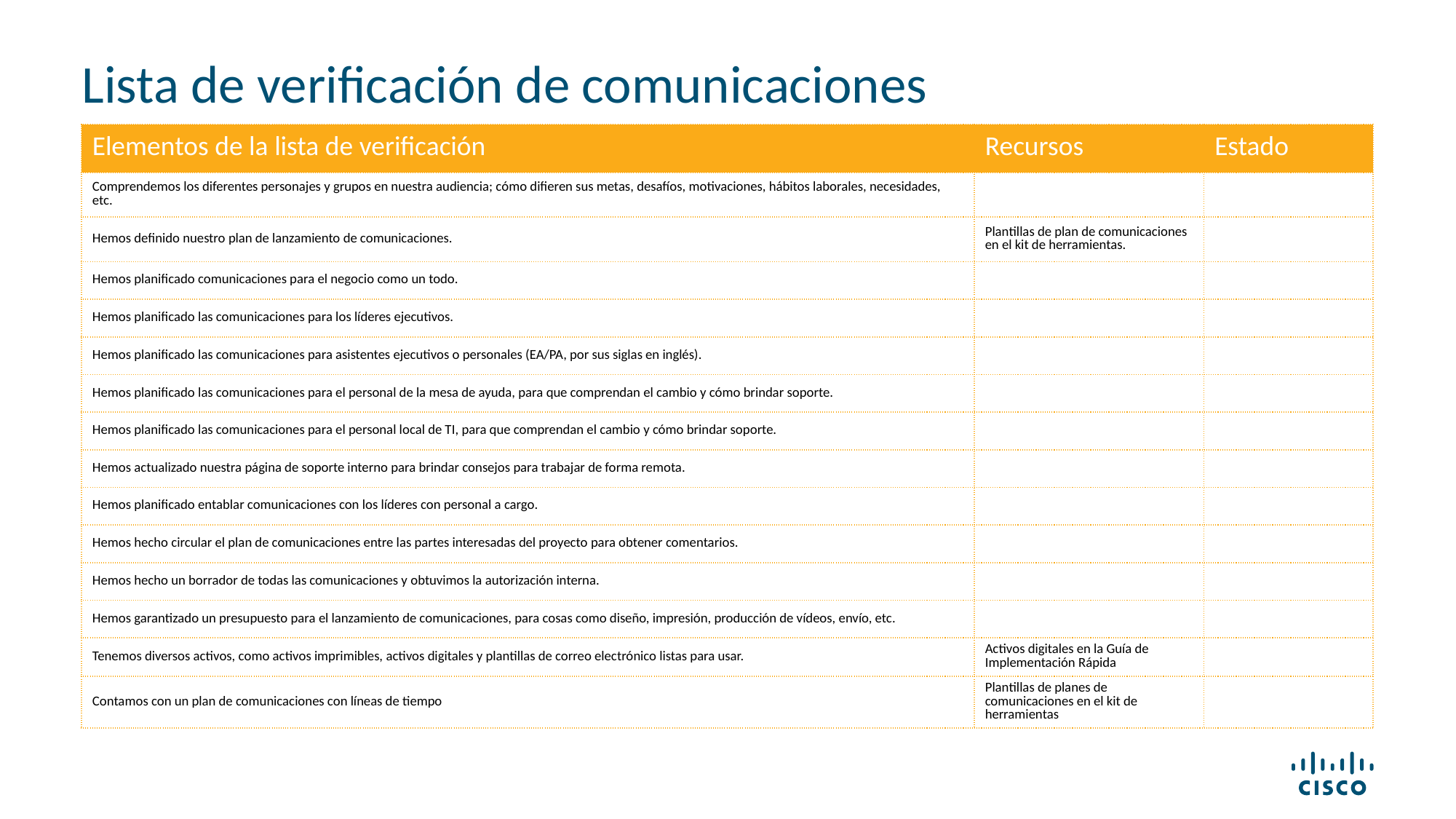

# Lista de verificación de comunicaciones
| Elementos de la lista de verificación | Recursos | Estado |
| --- | --- | --- |
| Comprendemos los diferentes personajes y grupos en nuestra audiencia; cómo difieren sus metas, desafíos, motivaciones, hábitos laborales, necesidades, etc. |  |  |
| Hemos definido nuestro plan de lanzamiento de comunicaciones. | Plantillas de plan de comunicaciones en el kit de herramientas. |  |
| Hemos planificado comunicaciones para el negocio como un todo. |  |  |
| Hemos planificado las comunicaciones para los líderes ejecutivos. |  |  |
| Hemos planificado las comunicaciones para asistentes ejecutivos o personales (EA/PA, por sus siglas en inglés). |  |  |
| Hemos planificado las comunicaciones para el personal de la mesa de ayuda, para que comprendan el cambio y cómo brindar soporte. |  |  |
| Hemos planificado las comunicaciones para el personal local de TI, para que comprendan el cambio y cómo brindar soporte. |  |  |
| Hemos actualizado nuestra página de soporte interno para brindar consejos para trabajar de forma remota. |  |  |
| Hemos planificado entablar comunicaciones con los líderes con personal a cargo. |  |  |
| Hemos hecho circular el plan de comunicaciones entre las partes interesadas del proyecto para obtener comentarios. |  |  |
| Hemos hecho un borrador de todas las comunicaciones y obtuvimos la autorización interna. |  |  |
| Hemos garantizado un presupuesto para el lanzamiento de comunicaciones, para cosas como diseño, impresión, producción de vídeos, envío, etc. |  |  |
| Tenemos diversos activos, como activos imprimibles, activos digitales y plantillas de correo electrónico listas para usar. | Activos digitales en la Guía de Implementación Rápida |  |
| Contamos con un plan de comunicaciones con líneas de tiempo | Plantillas de planes de comunicaciones en el kit de herramientas |  |